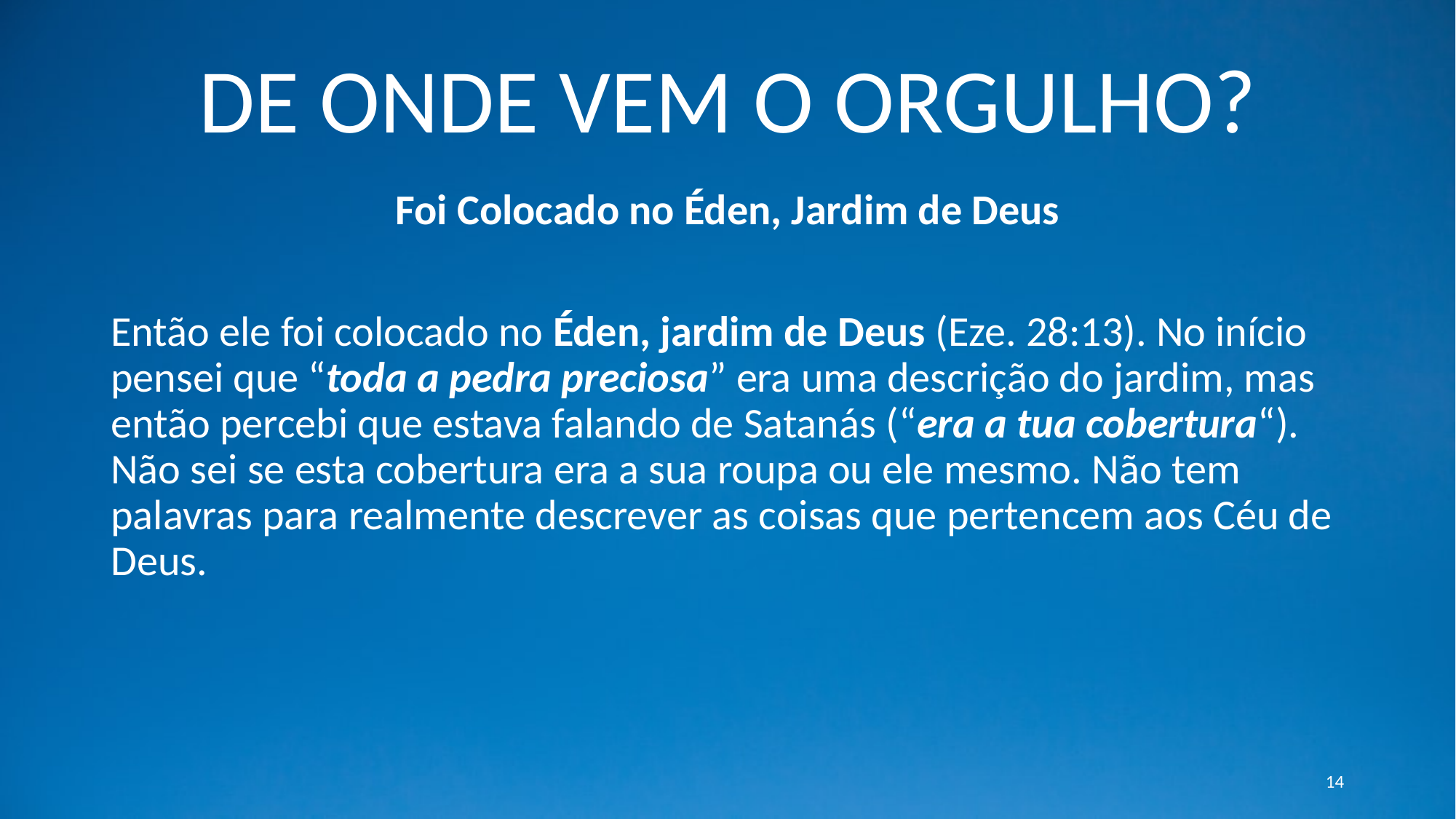

# DE ONDE VEM O ORGULHO?
Foi Colocado no Éden, Jardim de Deus

Então ele foi colocado no Éden, jardim de Deus (Eze. 28:13). No início pensei que “toda a pedra preciosa” era uma descrição do jardim, mas então percebi que estava falando de Satanás (“era a tua cobertura“). Não sei se esta cobertura era a sua roupa ou ele mesmo. Não tem palavras para realmente descrever as coisas que pertencem aos Céu de Deus.

14